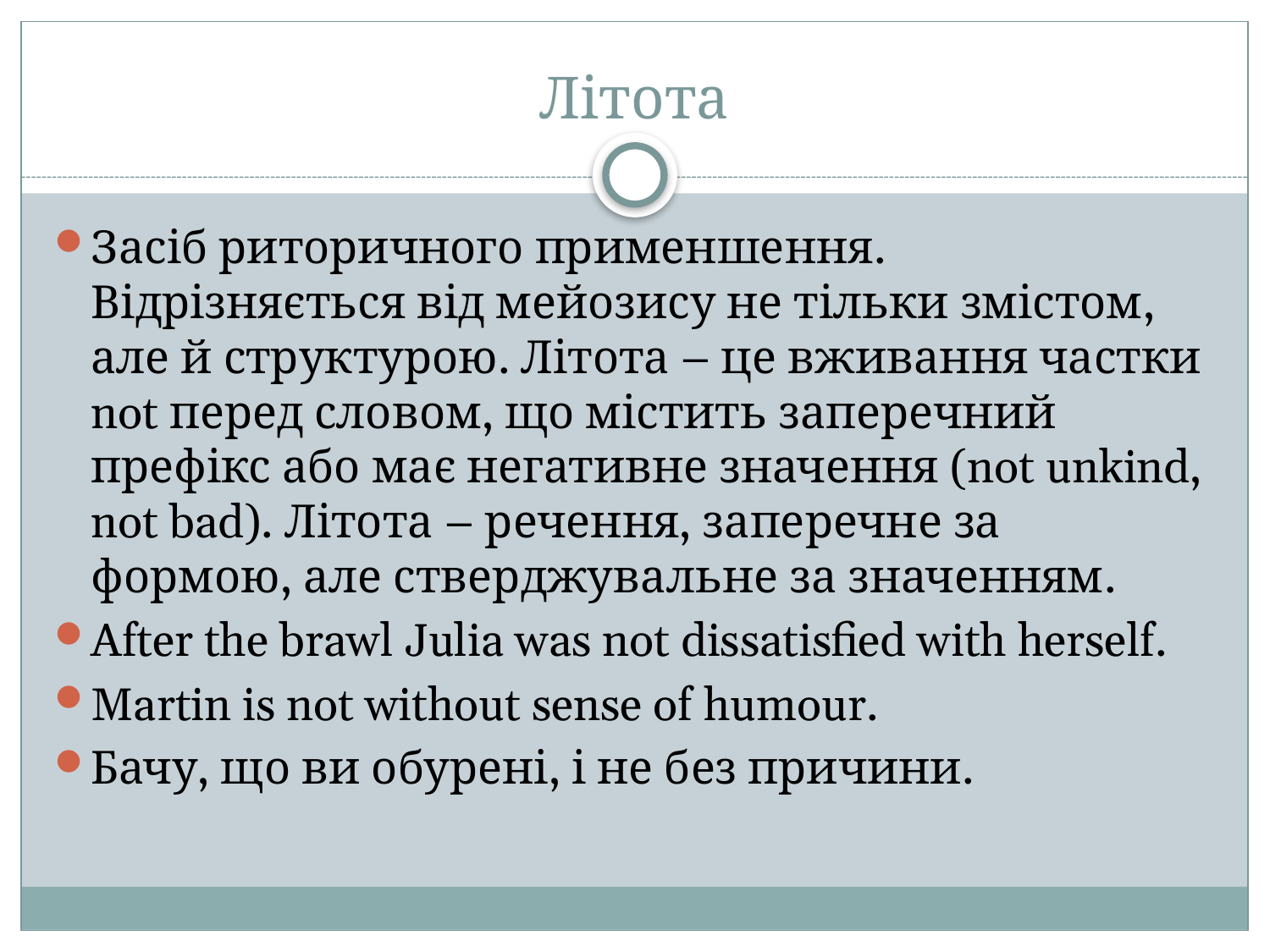

# Літота
Засіб риторичного применшення. Відрізняється від мейозису не тільки змістом, але й структурою. Літота – це вживання частки not перед словом, що містить заперечний префікс або має негативне значення (not unkind, not bad). Літота – речення, заперечне за формою, але стверджувальне за значенням.
After the brawl Julia was not dissatisfied with herself.
Martin is not without sense of humour.
Бачу, що ви обурені, і не без причини.